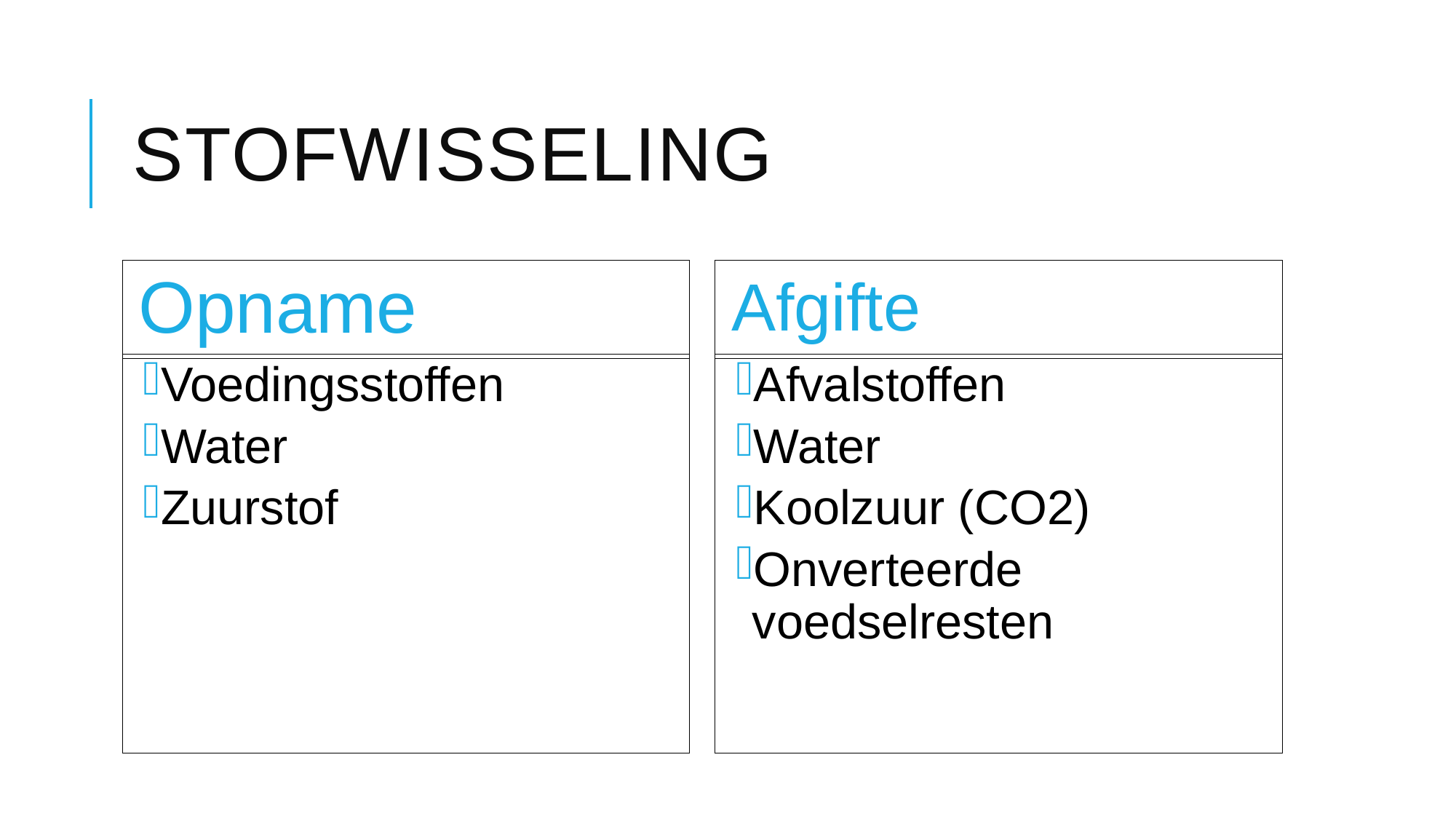

# STOFWISSELING
Opname
Afgifte
Voedingsstoffen
Water
Zuurstof

Afvalstoffen
Water
Koolzuur (CO2)
Onverteerde voedselresten